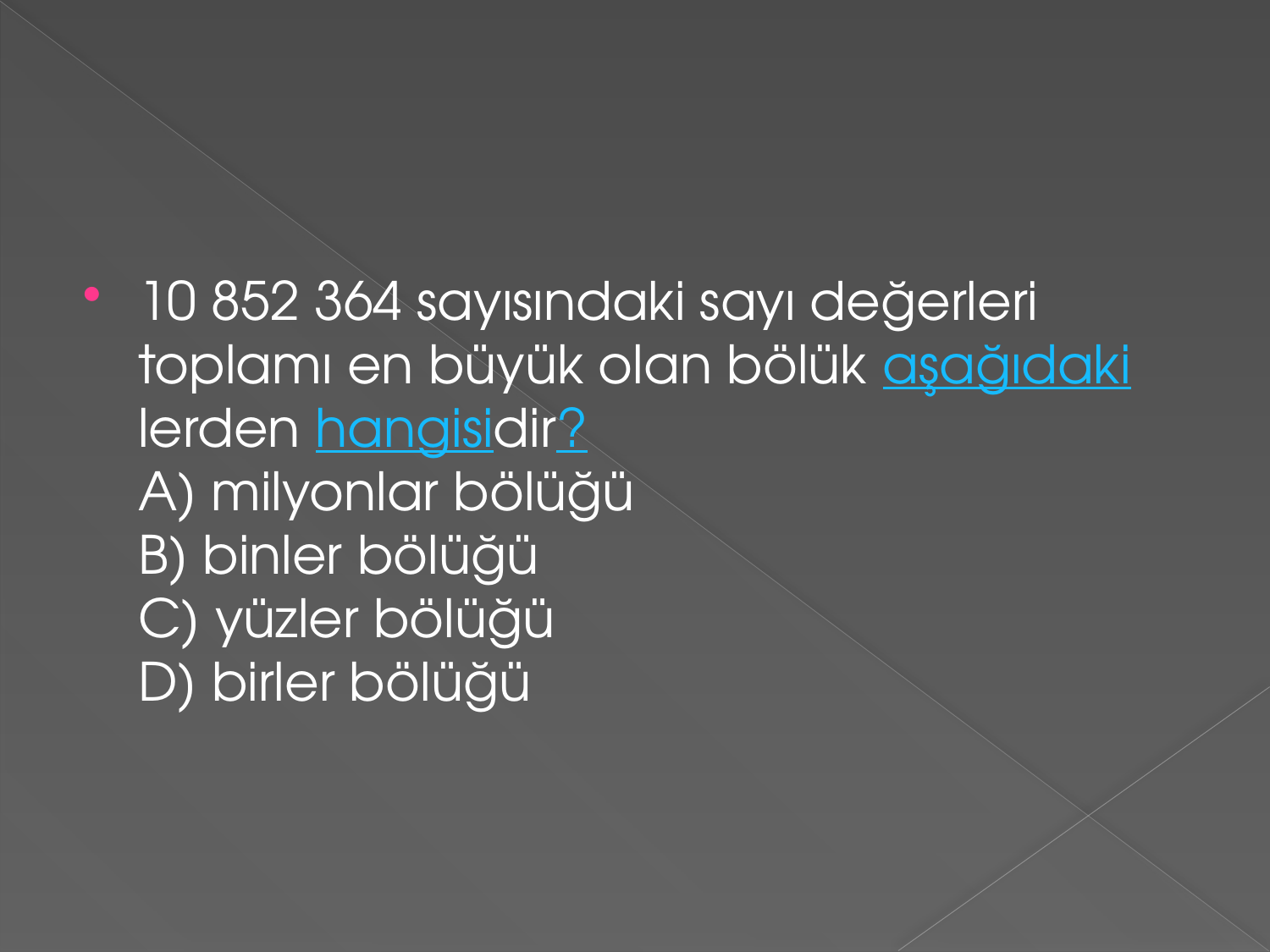

#
10 852 364 sayısındaki sayı değerleri toplamı en büyük olan bölük aşağıdakilerden hangisidir? 
A) milyonlar bölüğü
B) binler bölüğü
C) yüzler bölüğü
D) birler bölüğü